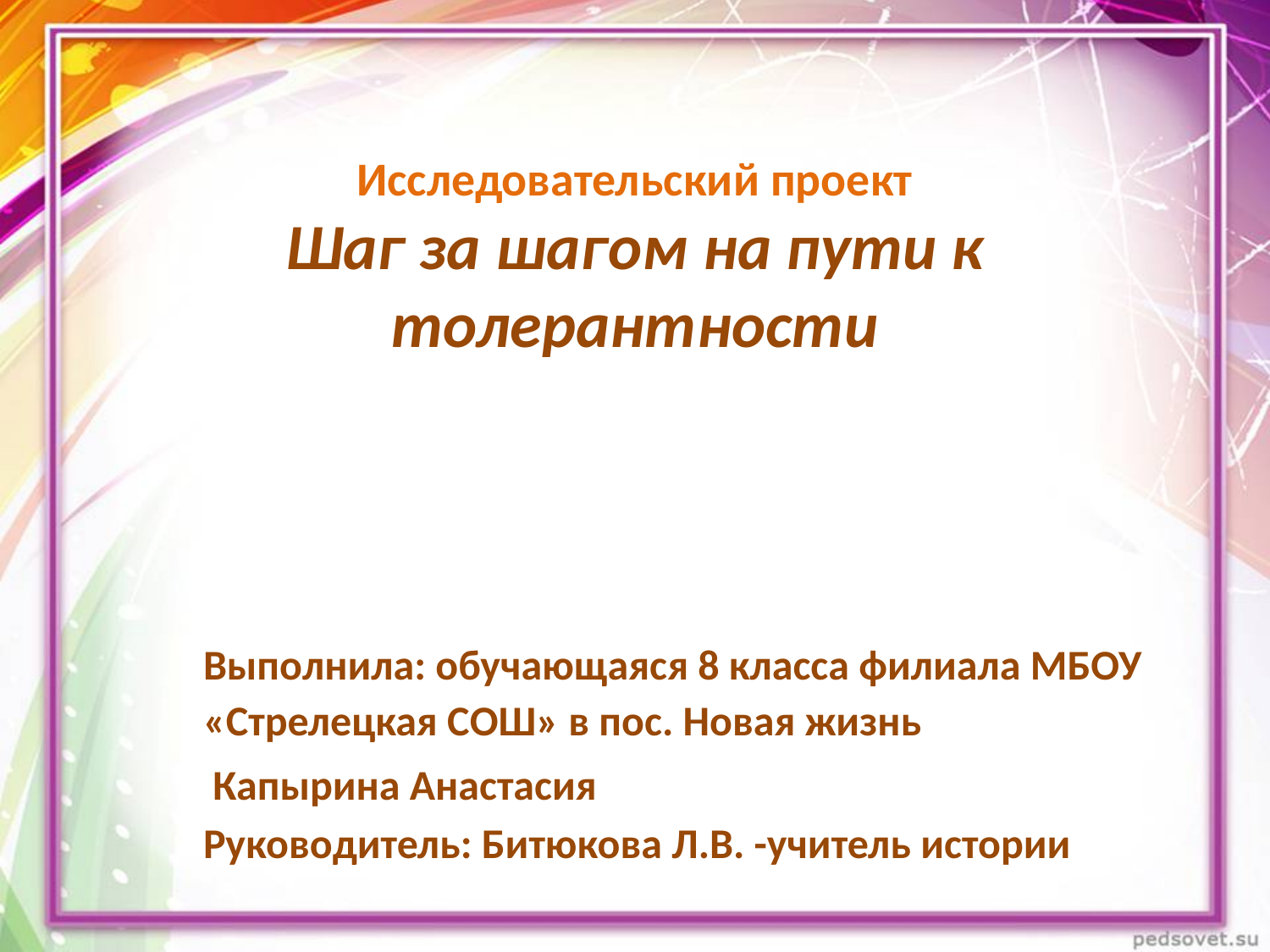

# Исследовательский проект Шаг за шагом на пути к толерантности
Выполнила: обучающаяся 8 класса филиала МБОУ «Стрелецкая СОШ» в пос. Новая жизнь
 Капырина Анастасия
Руководитель: Битюкова Л.В. -учитель истории